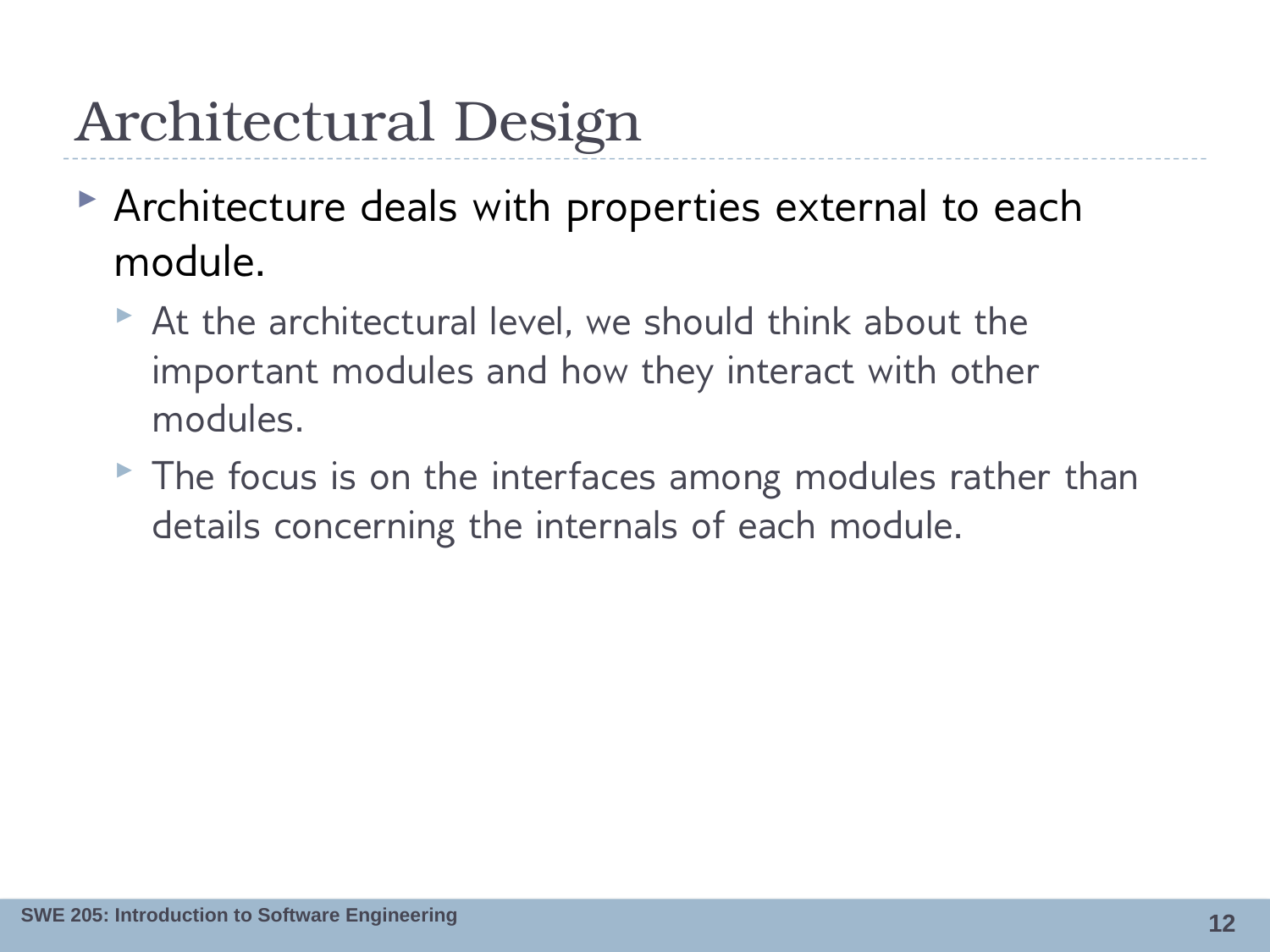

# Architectural Design
Architecture deals with properties external to each module.
At the architectural level, we should think about the important modules and how they interact with other modules.
The focus is on the interfaces among modules rather than details concerning the internals of each module.
12